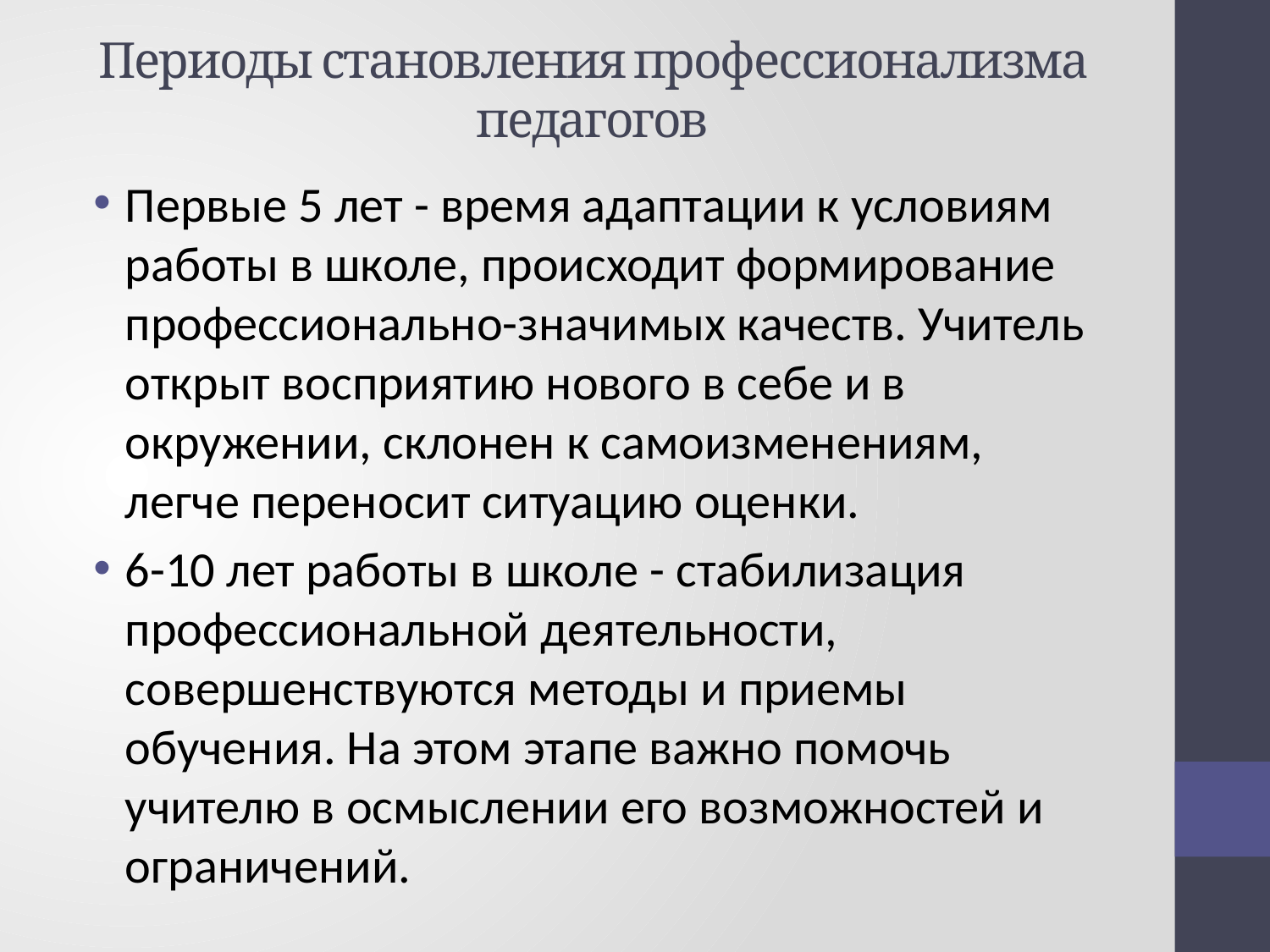

Периоды становления профес­сионализма педагогов
Первые 5 лет - время адаптации к условиям работы в школе, проис­ходит формирование профессионально-значимых качеств. Учитель открыт вос­приятию нового в себе и в окружении, склонен к самоизменениям, легче пере­носит ситуацию оценки.
6-10 лет работы в школе - стабилизация профессиональной дея­тельности, совершенствуются методы и приемы обучения. На этом этапе важно помочь учителю в осмыслении его возможностей и ограничений.